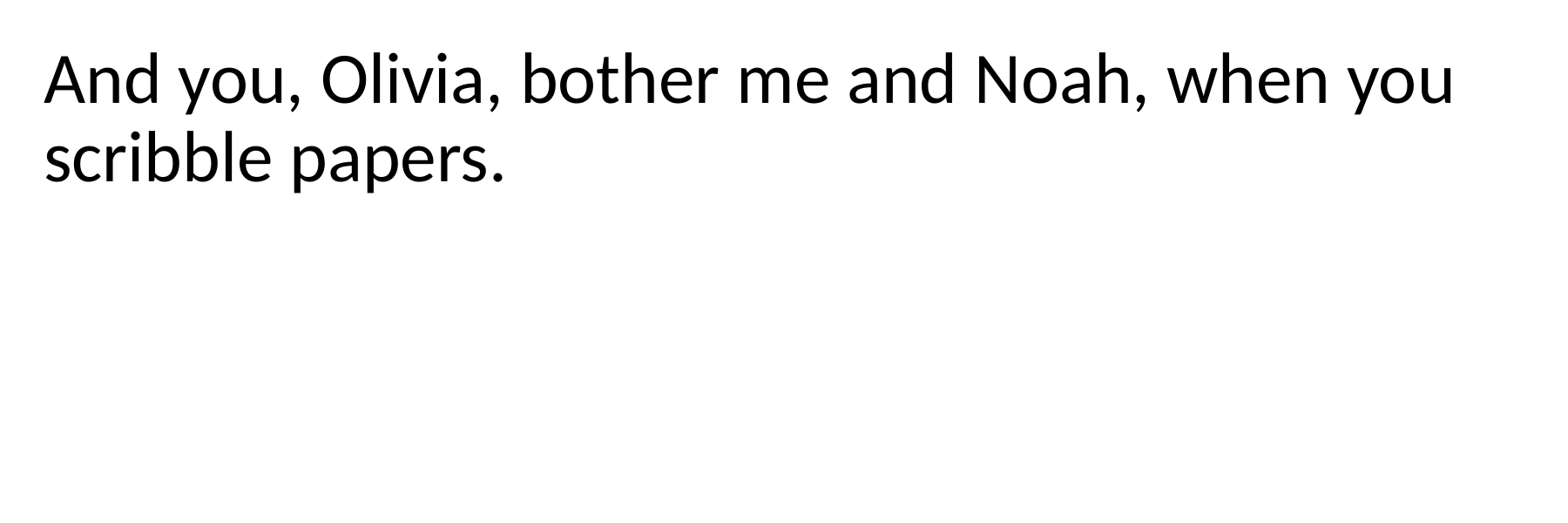

And you, Olivia, bother me and Noah, when you scribble papers.